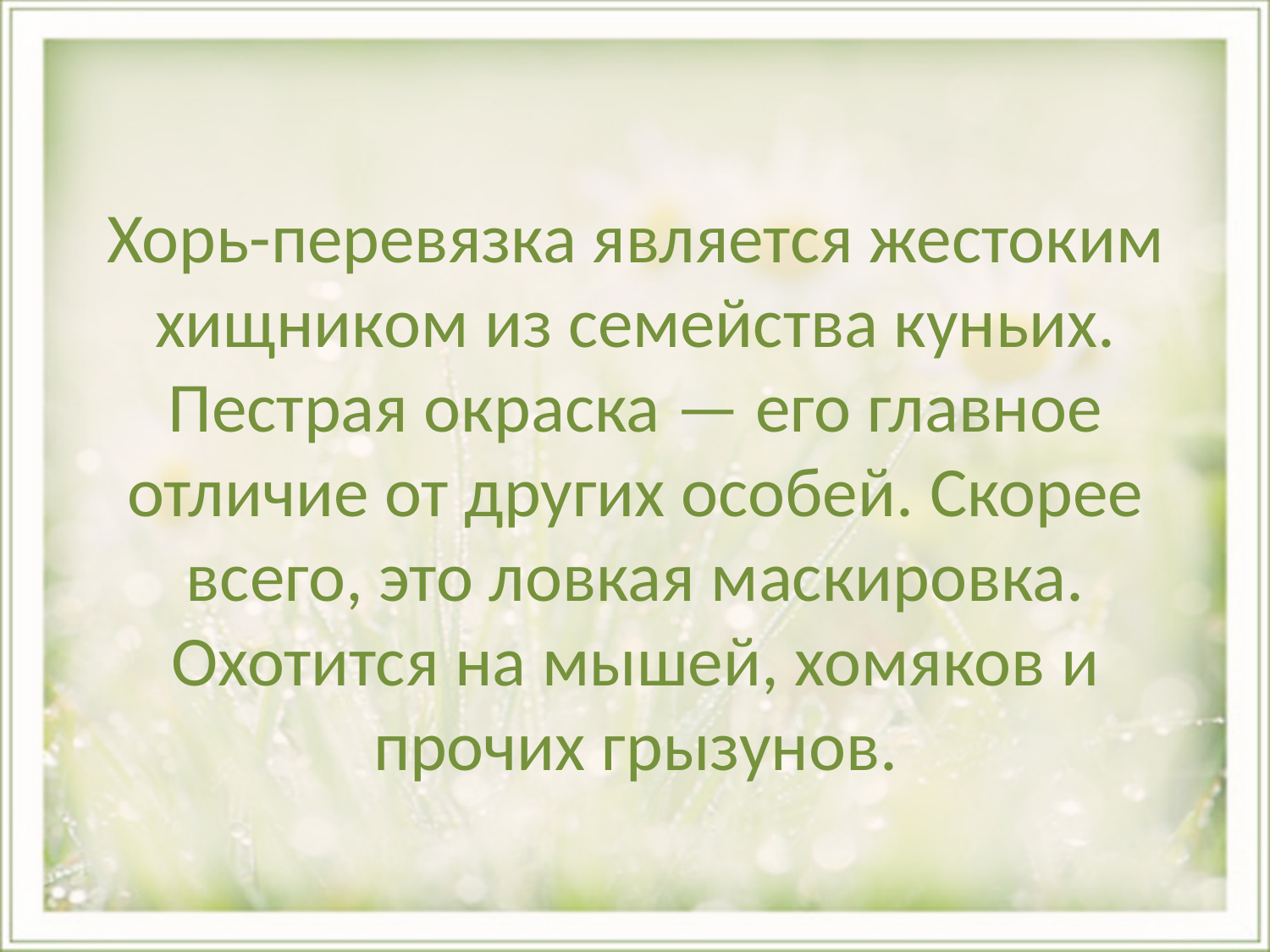

# Хорь-перевязка является жестоким хищником из семейства куньих. Пестрая окраска — его главное отличие от других особей. Скорее всего, это ловкая маскировка. Охотится на мышей, хомяков и прочих грызунов.